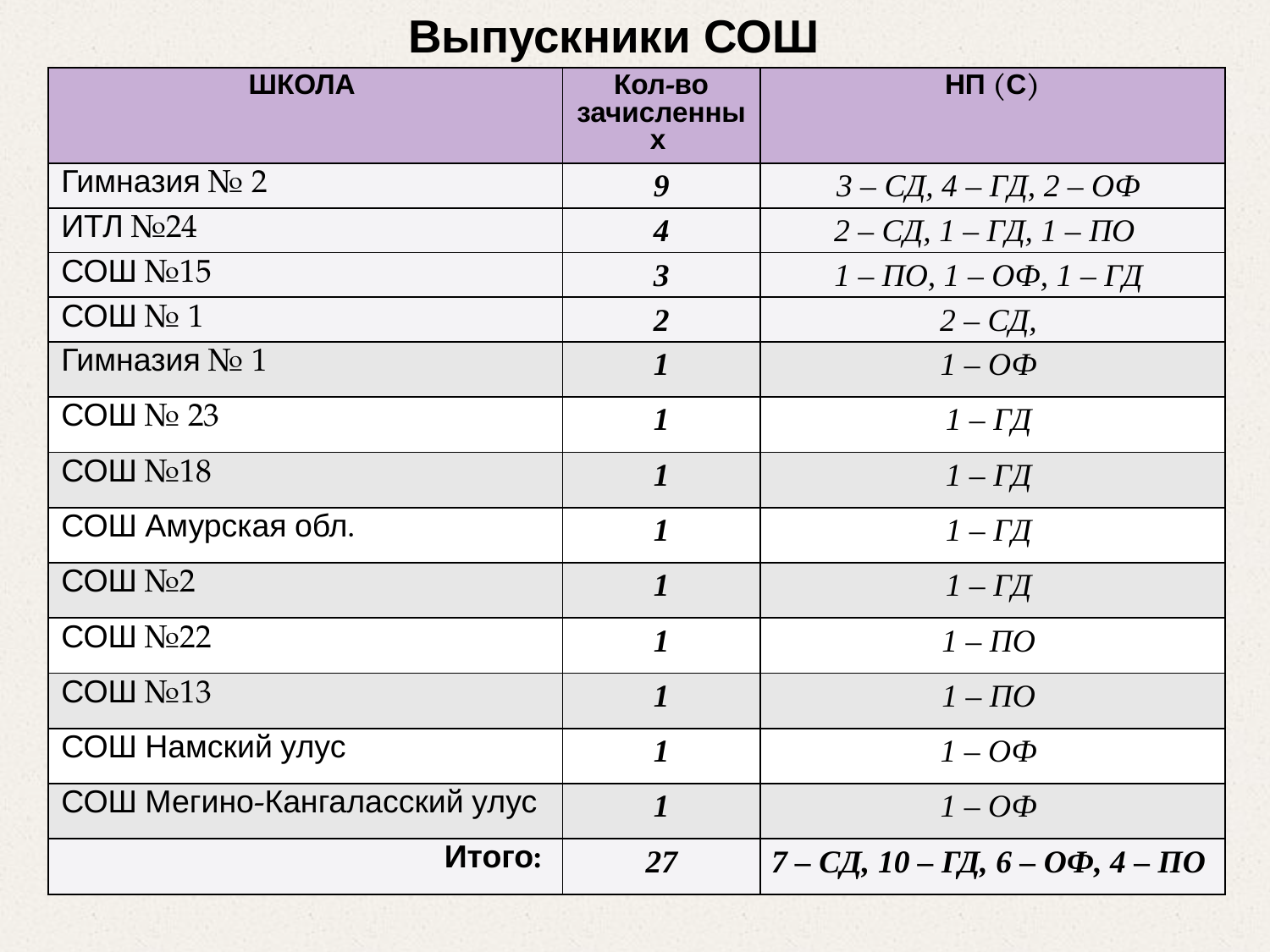

# Выпускники СОШ
| ШКОЛА | Кол-во зачисленных | НП (С) |
| --- | --- | --- |
| Гимназия № 2 | 9 | 3 – СД, 4 – ГД, 2 – ОФ |
| ИТЛ №24 | 4 | 2 – СД, 1 – ГД, 1 – ПО |
| СОШ №15 | 3 | 1 – ПО, 1 – ОФ, 1 – ГД |
| СОШ № 1 | 2 | 2 – СД, |
| Гимназия № 1 | 1 | 1 – ОФ |
| СОШ № 23 | 1 | 1 – ГД |
| СОШ №18 | 1 | 1 – ГД |
| СОШ Амурская обл. | 1 | 1 – ГД |
| СОШ №2 | 1 | 1 – ГД |
| СОШ №22 | 1 | 1 – ПО |
| СОШ №13 | 1 | 1 – ПО |
| СОШ Намский улус | 1 | 1 – ОФ |
| СОШ Мегино-Кангаласский улус | 1 | 1 – ОФ |
| Итого: | 27 | 7 – СД, 10 – ГД, 6 – ОФ, 4 – ПО |